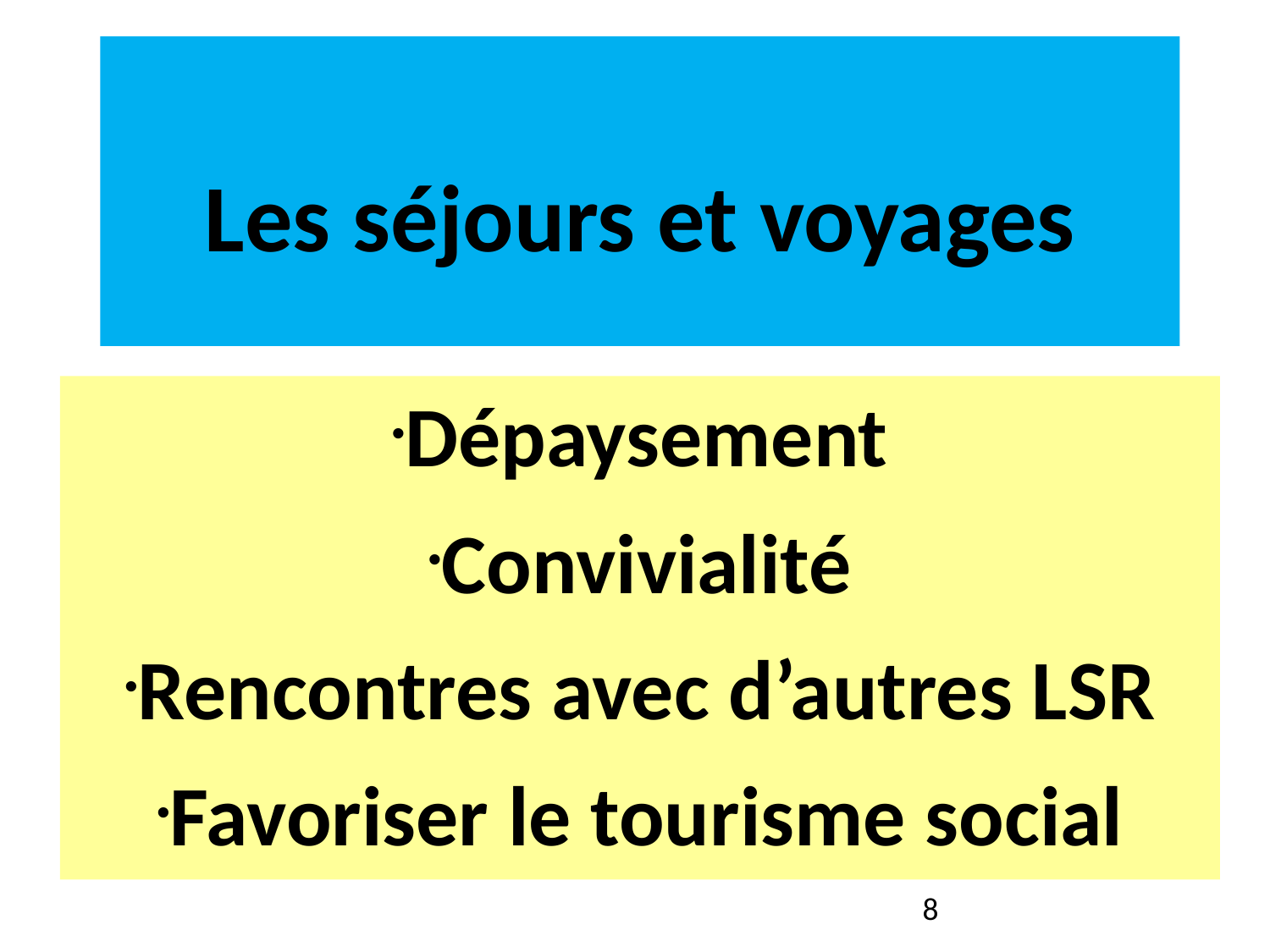

Les séjours et voyages
Dépaysement
Convivialité
Rencontres avec d’autres LSR
Favoriser le tourisme social
8